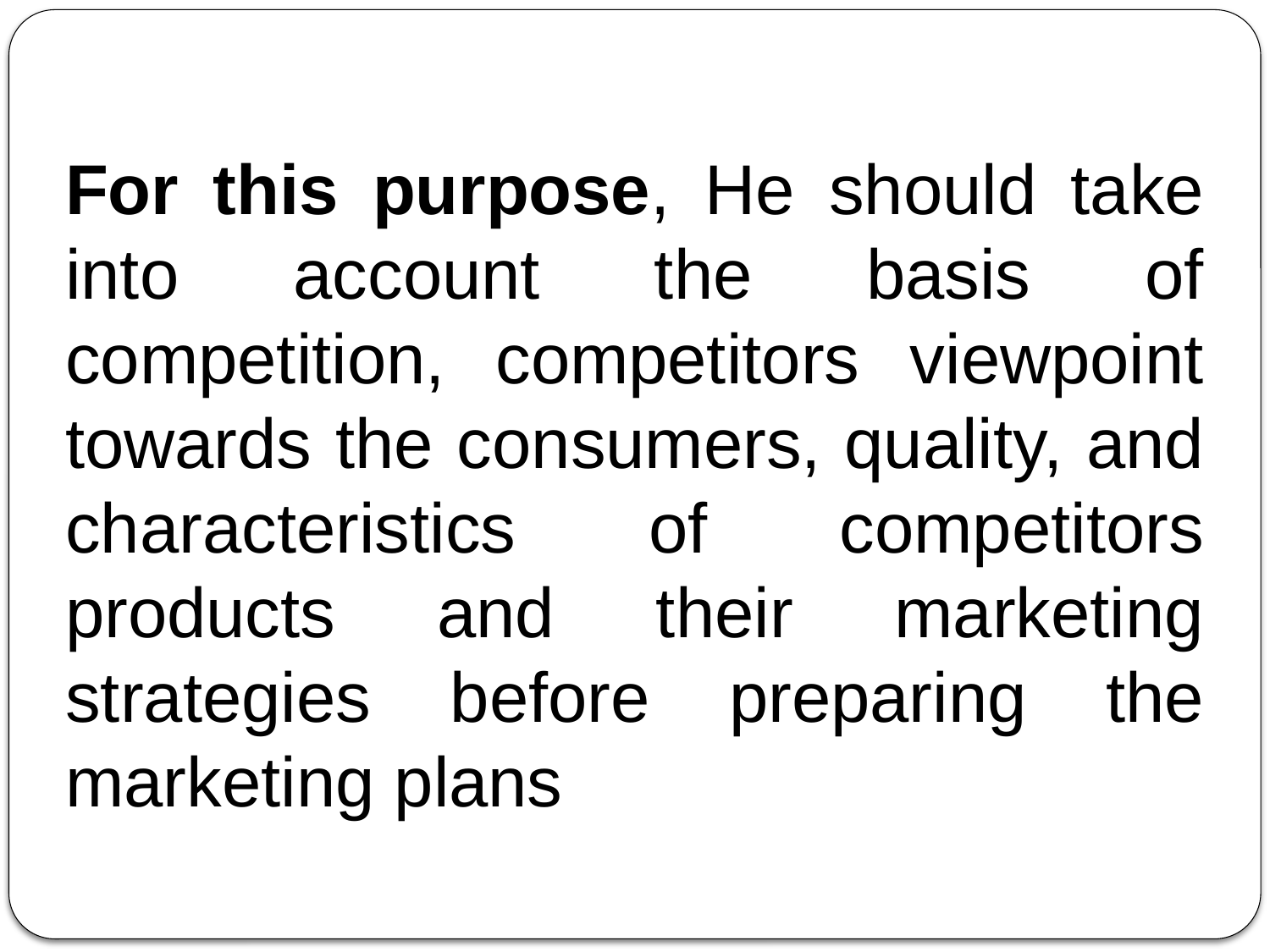

For this purpose, He should take into account the basis of competition, competitors viewpoint towards the consumers, quality, and characteristics of competitors products and their marketing strategies before preparing the marketing plans